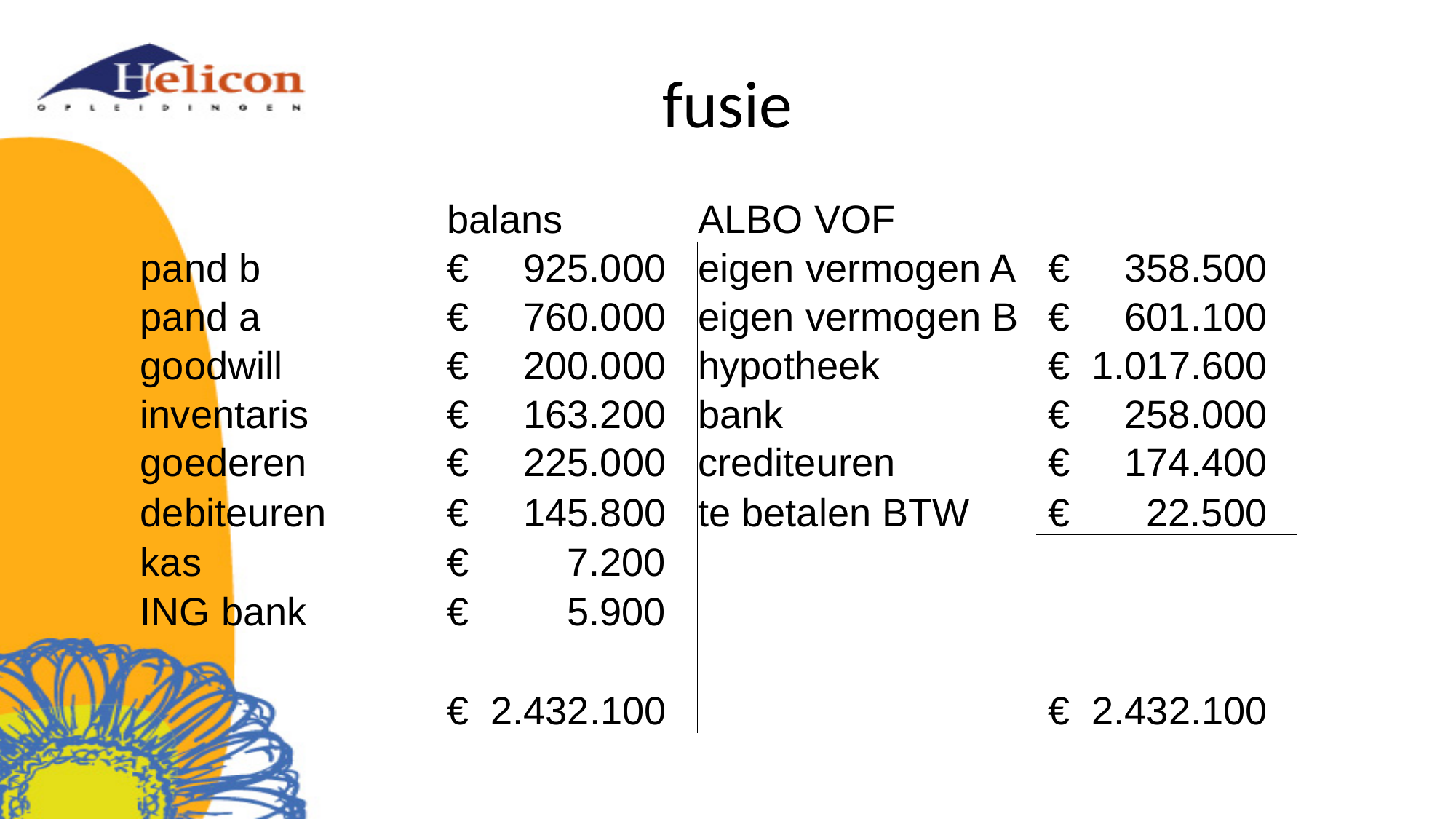

# fusie
|  | balans | ALBO VOF |  |
| --- | --- | --- | --- |
| pand b | € 925.000 | eigen vermogen A | € 358.500 |
| pand a | € 760.000 | eigen vermogen B | € 601.100 |
| goodwill | € 200.000 | hypotheek | € 1.017.600 |
| inventaris | € 163.200 | bank | € 258.000 |
| goederen | € 225.000 | crediteuren | € 174.400 |
| debiteuren | € 145.800 | te betalen BTW | € 22.500 |
| kas | € 7.200 |  |  |
| ING bank | € 5.900 |  |  |
|  |  |  |  |
|  | € 2.432.100 |  | € 2.432.100 |